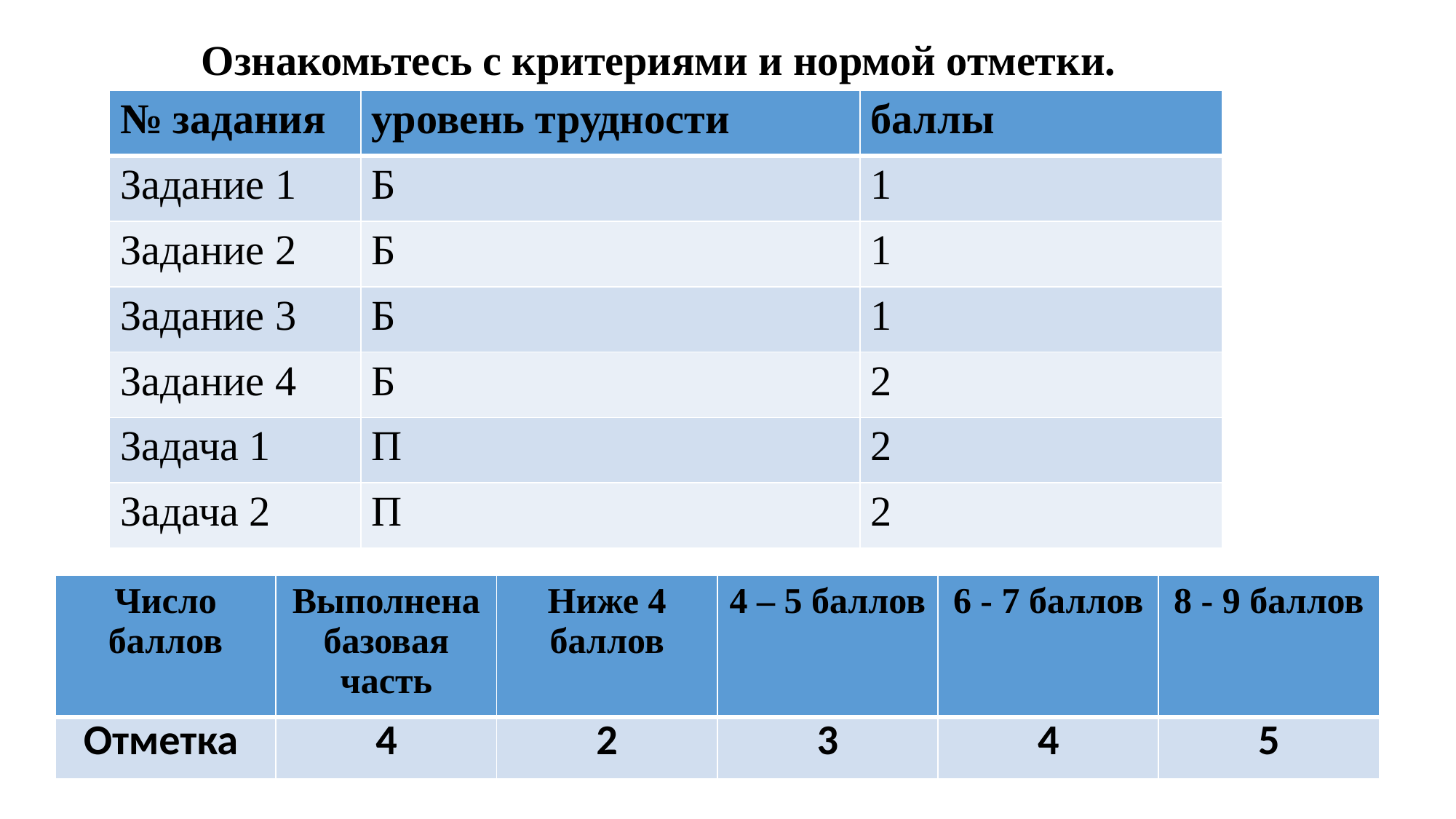

Ознакомьтесь с критериями и нормой отметки.
| № задания | уровень трудности | баллы |
| --- | --- | --- |
| Задание 1 | Б | 1 |
| Задание 2 | Б | 1 |
| Задание 3 | Б | 1 |
| Задание 4 | Б | 2 |
| Задача 1 | П | 2 |
| Задача 2 | П | 2 |
| Число баллов | Выполнена базовая часть | Ниже 4 баллов | 4 – 5 баллов | 6 - 7 баллов | 8 - 9 баллов |
| --- | --- | --- | --- | --- | --- |
| Отметка | 4 | 2 | 3 | 4 | 5 |